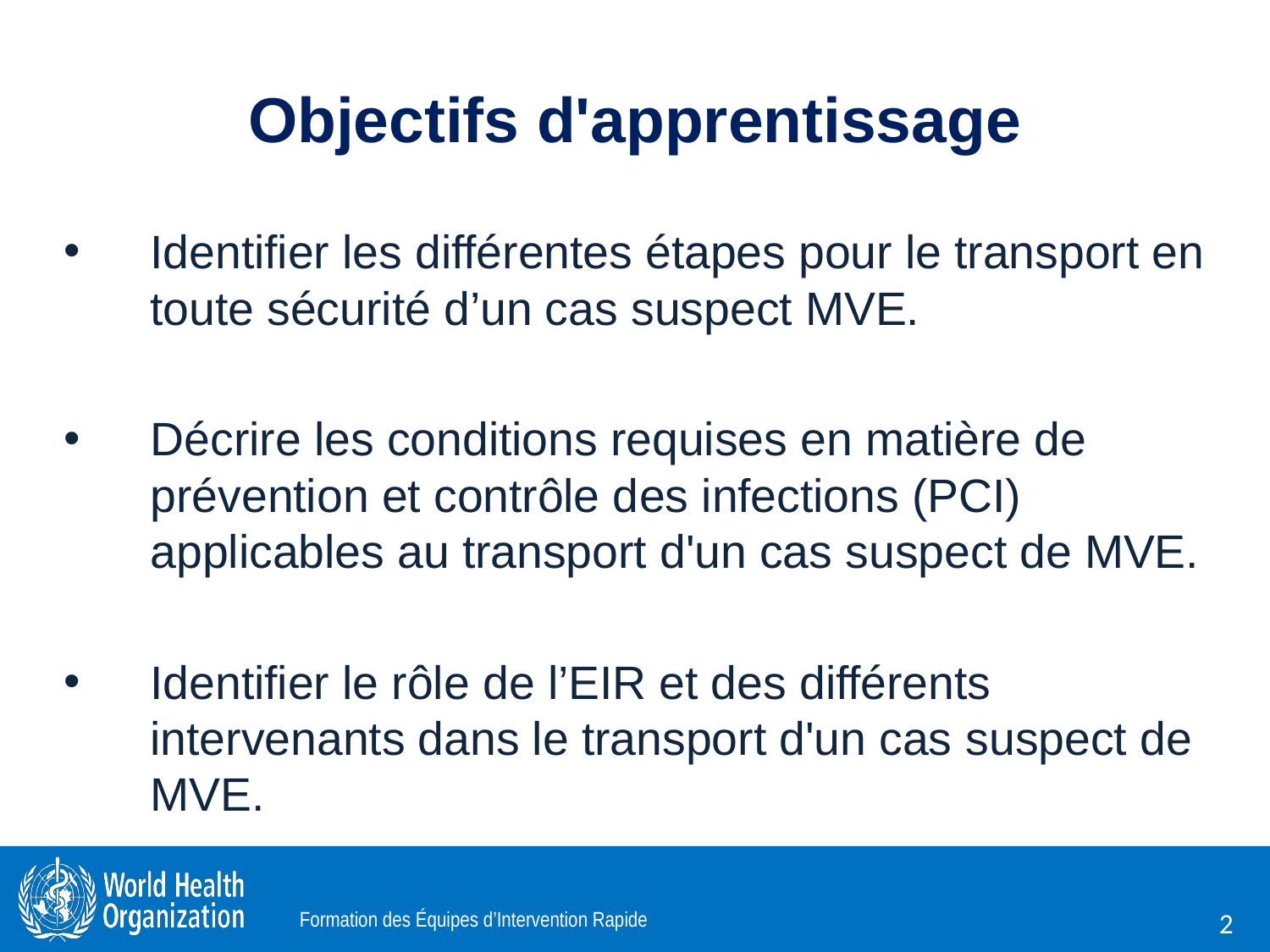

# Objectifs d'apprentissage
Identifier les différentes étapes pour le transport en toute sécurité d’un cas suspect MVE.

Décrire les conditions requises en matière de prévention et contrôle des infections (PCI) applicables au transport d'un cas suspect de MVE.

Identifier le rôle de l’EIR et des différents intervenants dans le transport d'un cas suspect de MVE.